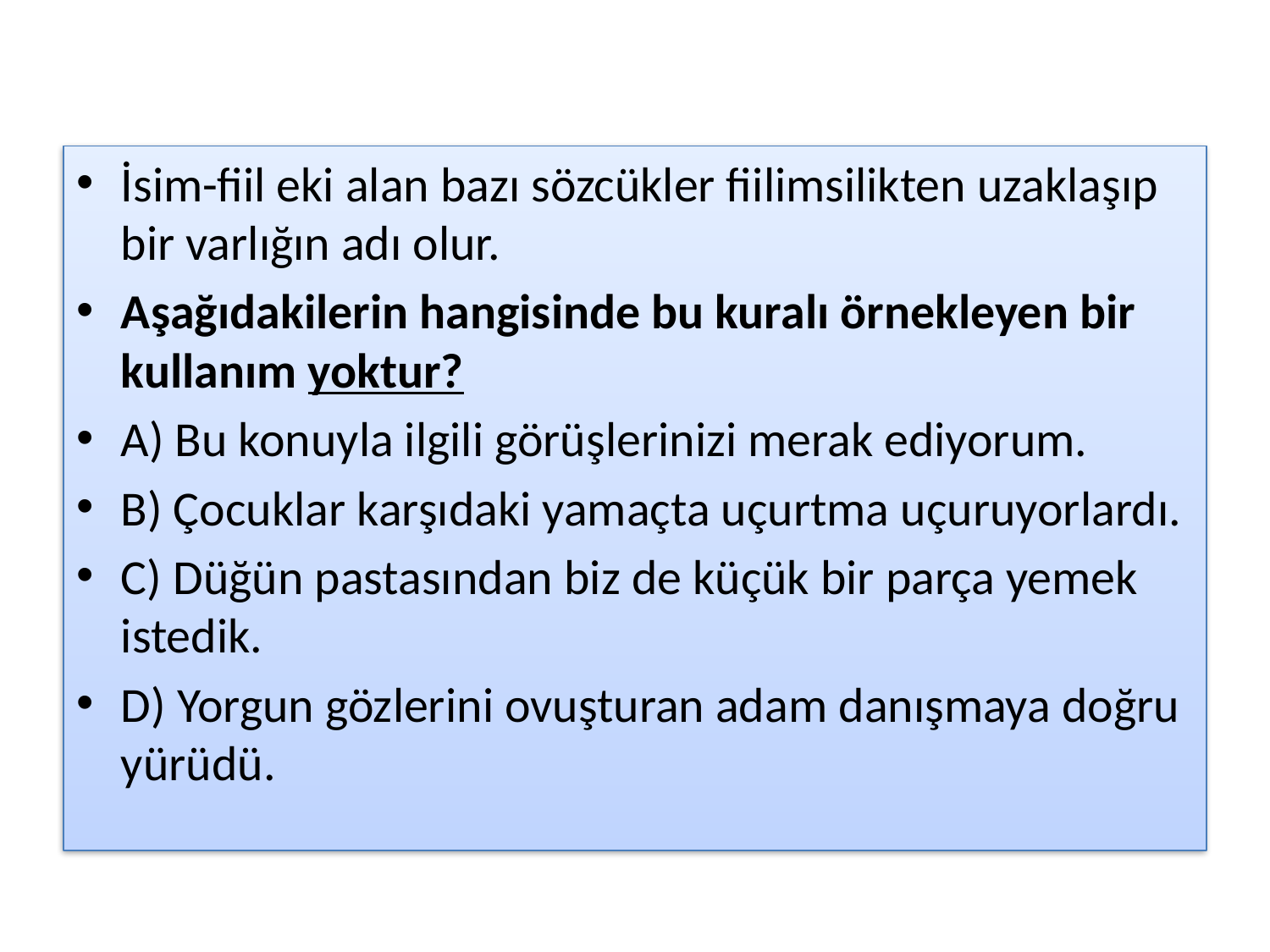

#
İsim-fiil eki alan bazı sözcükler fiilimsilikten uzaklaşıp bir varlığın adı olur.
Aşağıdakilerin hangisinde bu kuralı örnekleyen bir kullanım yoktur?
A) Bu konuyla ilgili görüşlerinizi merak ediyorum.
B) Çocuklar karşıdaki yamaçta uçurtma uçuruyorlardı.
C) Düğün pastasından biz de küçük bir parça yemek istedik.
D) Yorgun gözlerini ovuşturan adam danışmaya doğru yürüdü.